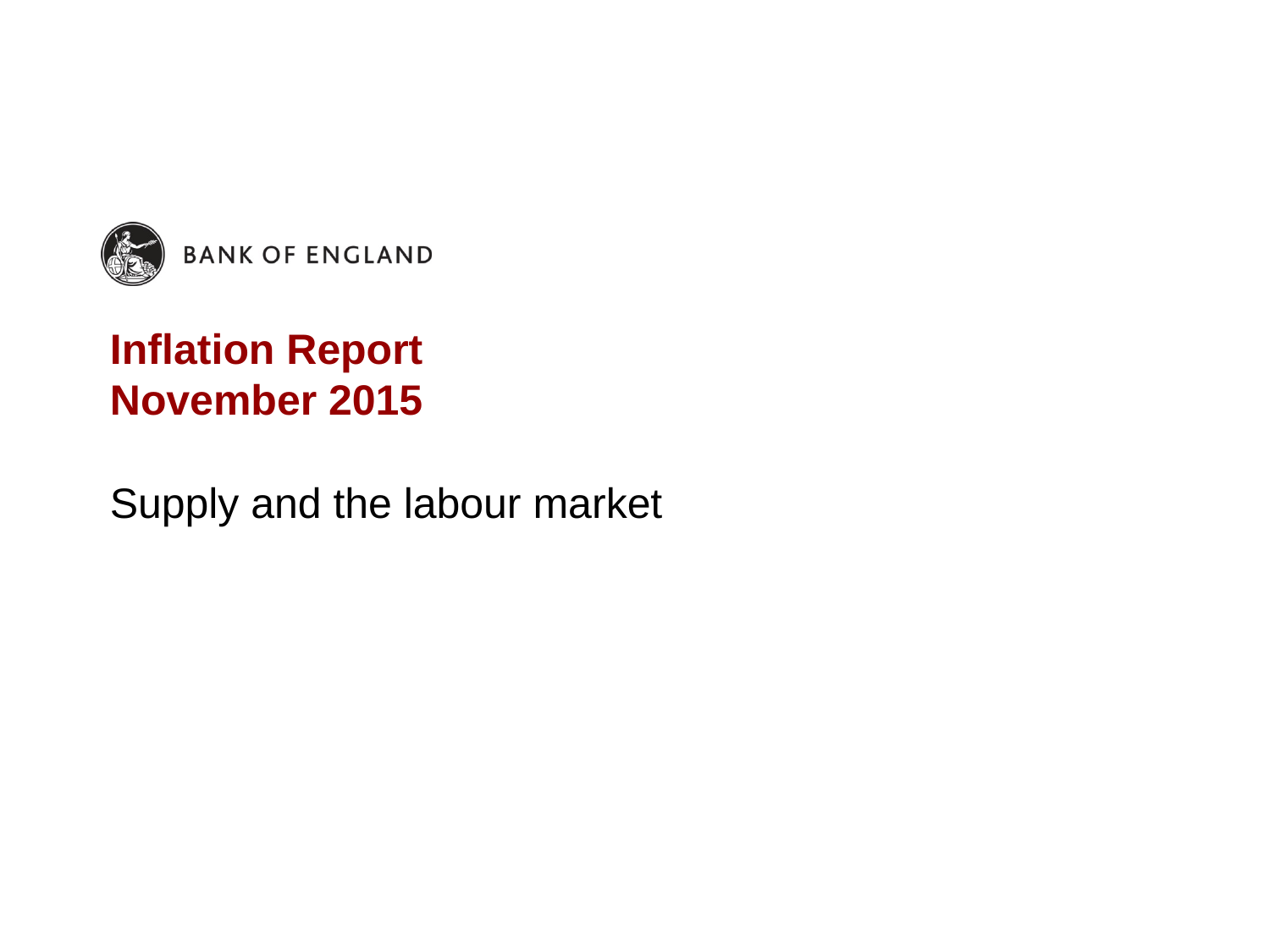

# Inflation Report November 2015
Supply and the labour market